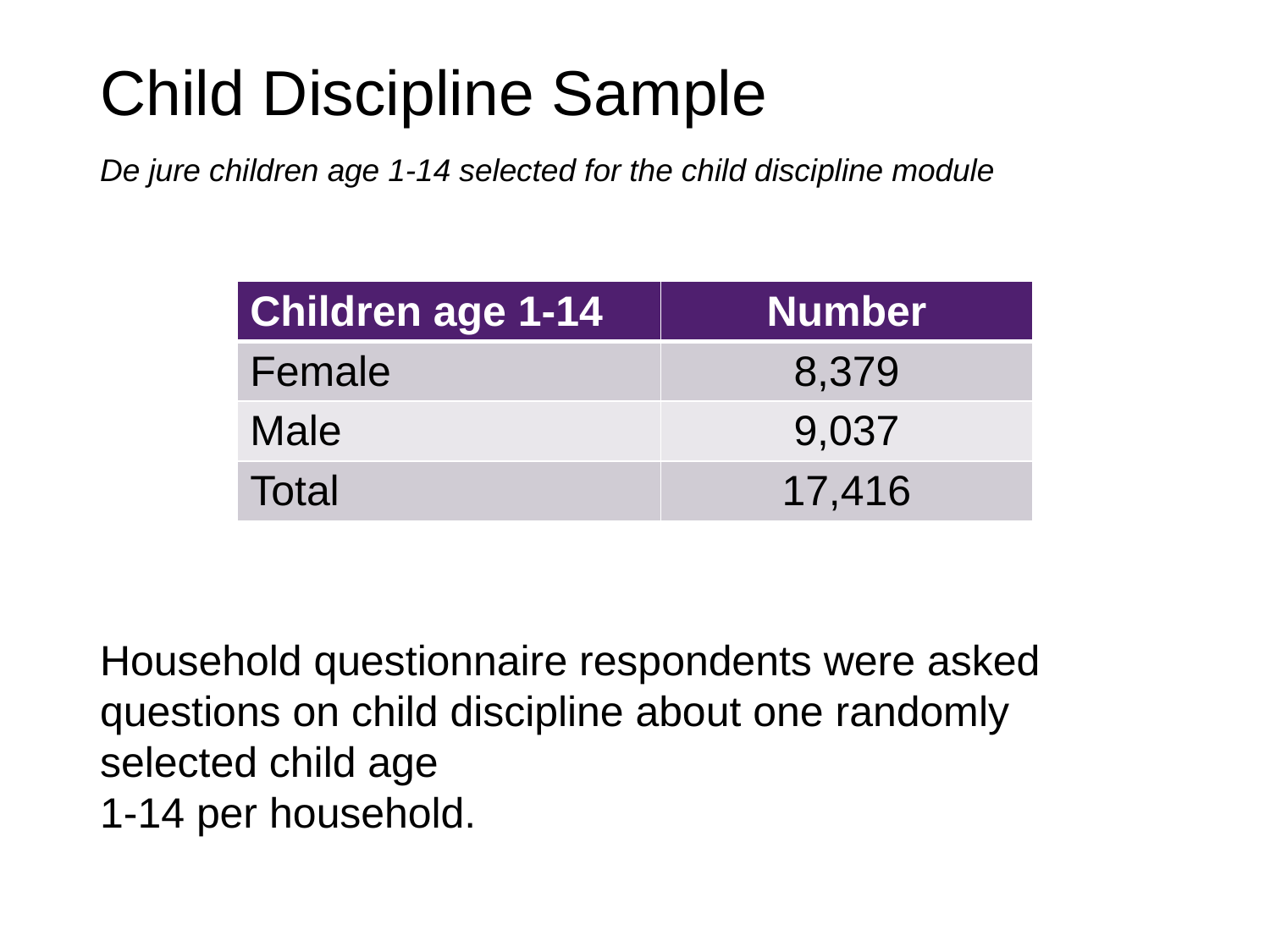

# Child Discipline Sample
De jure children age 1-14 selected for the child discipline module
| Children age 1-14 | Number |
| --- | --- |
| Female | 8,379 |
| Male | 9,037 |
| Total | 17,416 |
Household questionnaire respondents were asked questions on child discipline about one randomly selected child age
1-14 per household.